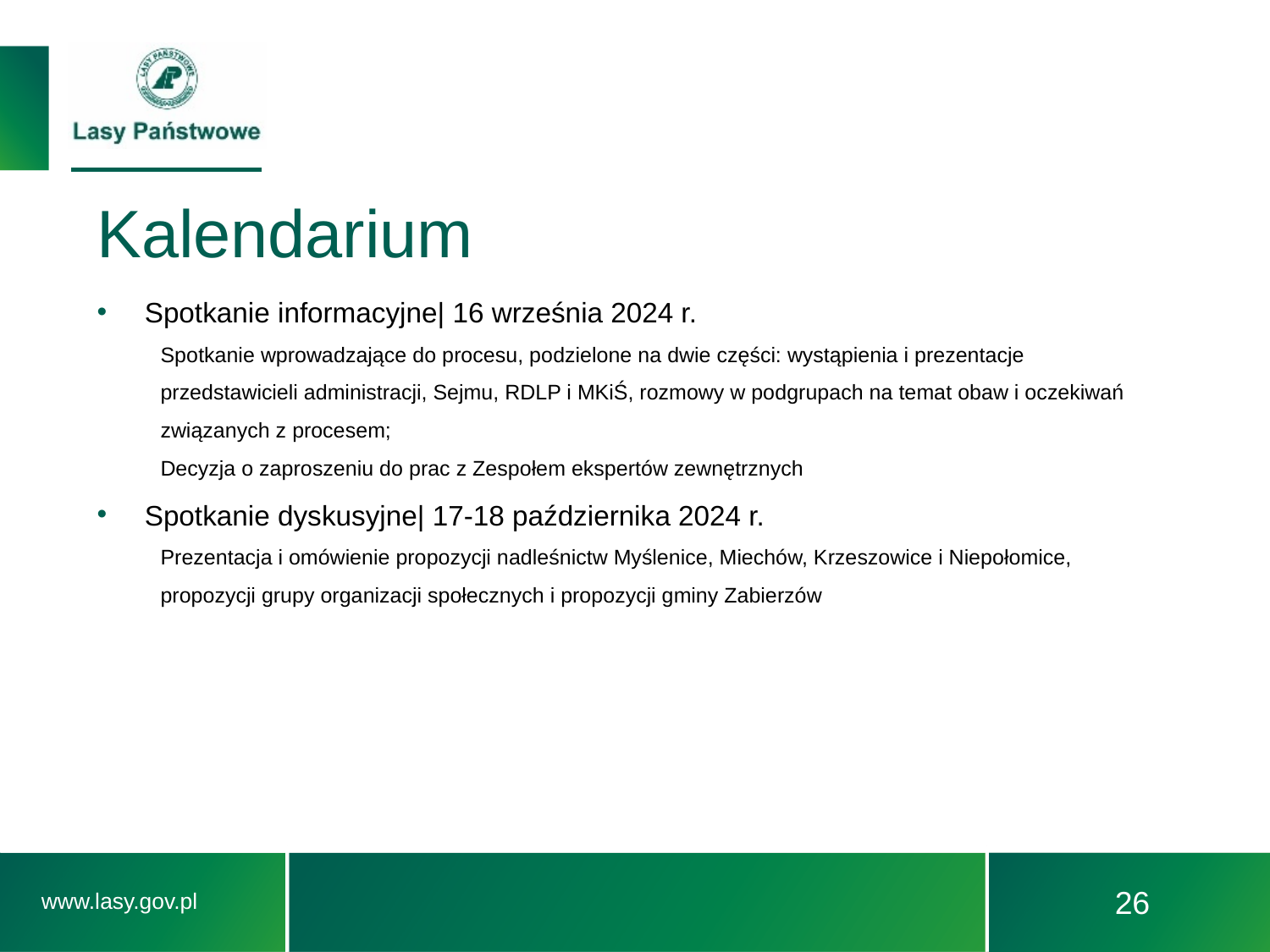

# Kalendarium
Spotkanie informacyjne| 16 września 2024 r.
Spotkanie wprowadzające do procesu, podzielone na dwie części: wystąpienia i prezentacje przedstawicieli administracji, Sejmu, RDLP i MKiŚ, rozmowy w podgrupach na temat obaw i oczekiwań związanych z procesem;
Decyzja o zaproszeniu do prac z Zespołem ekspertów zewnętrznych
Spotkanie dyskusyjne| 17-18 października 2024 r.
Prezentacja i omówienie propozycji nadleśnictw Myślenice, Miechów, Krzeszowice i Niepołomice, propozycji grupy organizacji społecznych i propozycji gminy Zabierzów